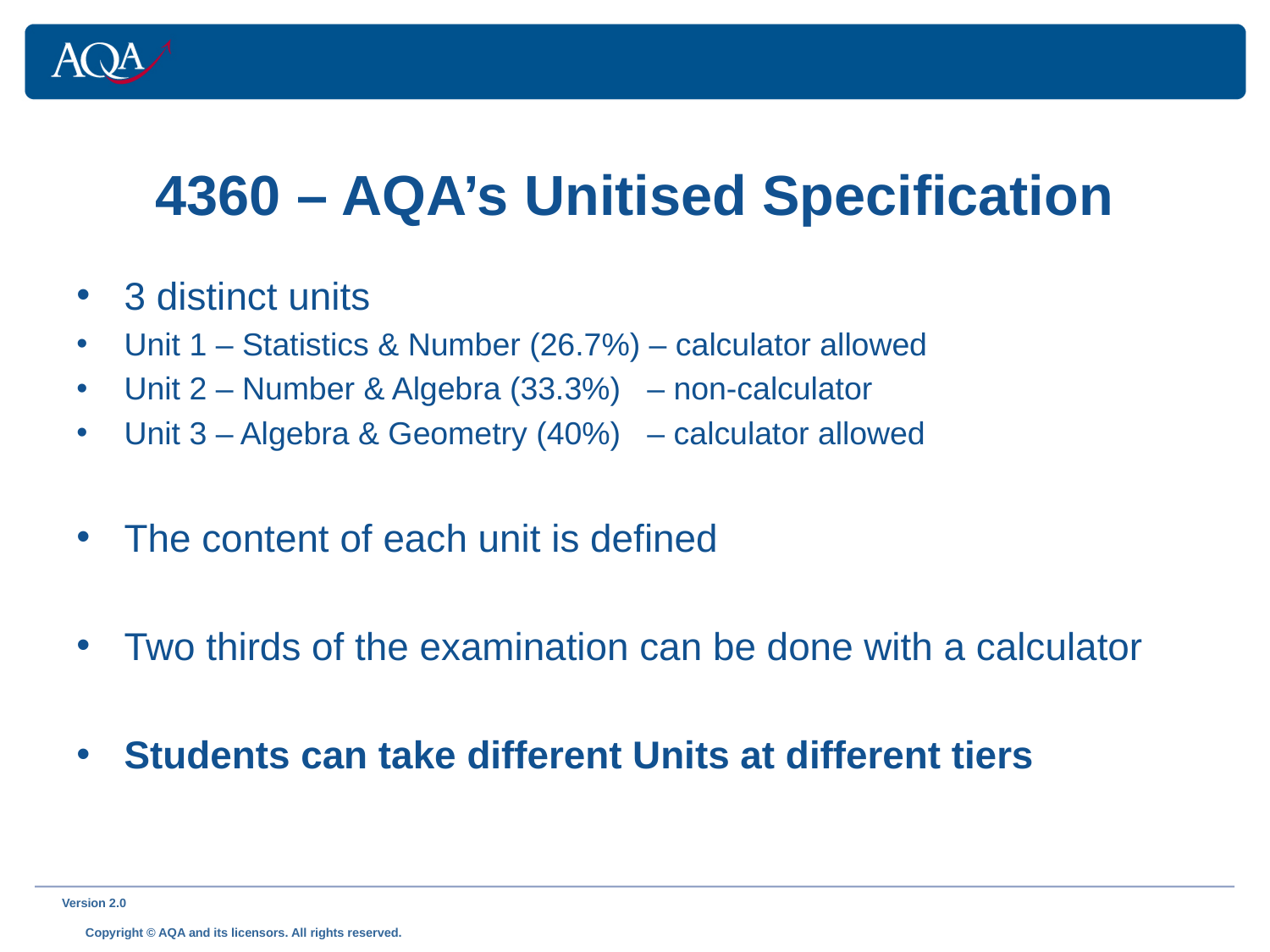

# 4360 – AQA’s Unitised Specification
3 distinct units
Unit 1 – Statistics & Number (26.7%) – calculator allowed
Unit 2 – Number & Algebra (33.3%)   – non-calculator
Unit 3 – Algebra & Geometry (40%)   – calculator allowed

The content of each unit is defined

Two thirds of the examination can be done with a calculator

Students can take different Units at different tiers
Version 2.0                       	       Copyright © AQA and its licensors. All rights reserved.